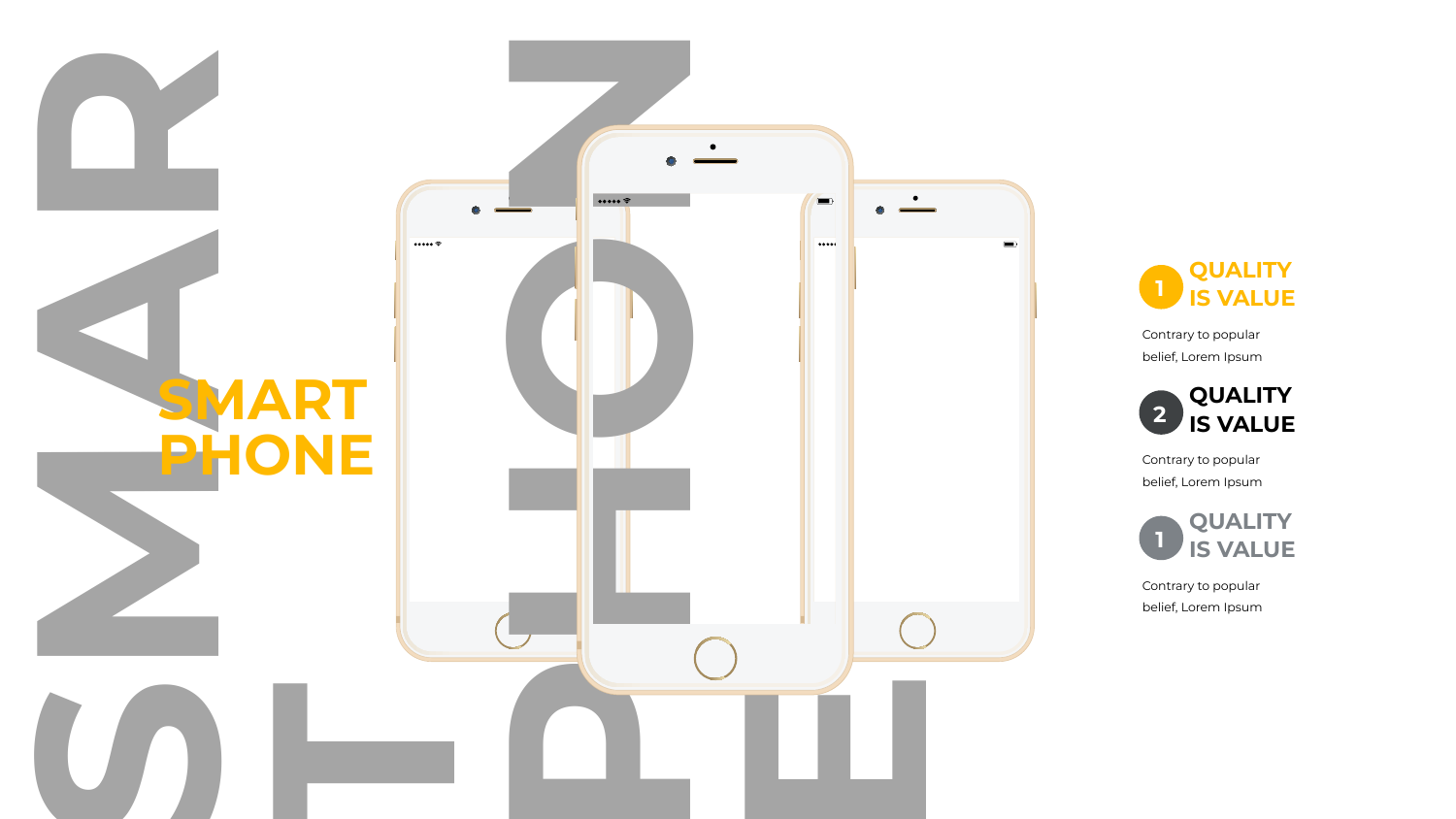

SMART
PHONE

QUALITY
IS VALUE

1
Contrary to popular belief, Lorem Ipsum
SMART
PHONE
QUALITY
IS VALUE

2
Contrary to popular belief, Lorem Ipsum
QUALITY
IS VALUE

1
Contrary to popular belief, Lorem Ipsum